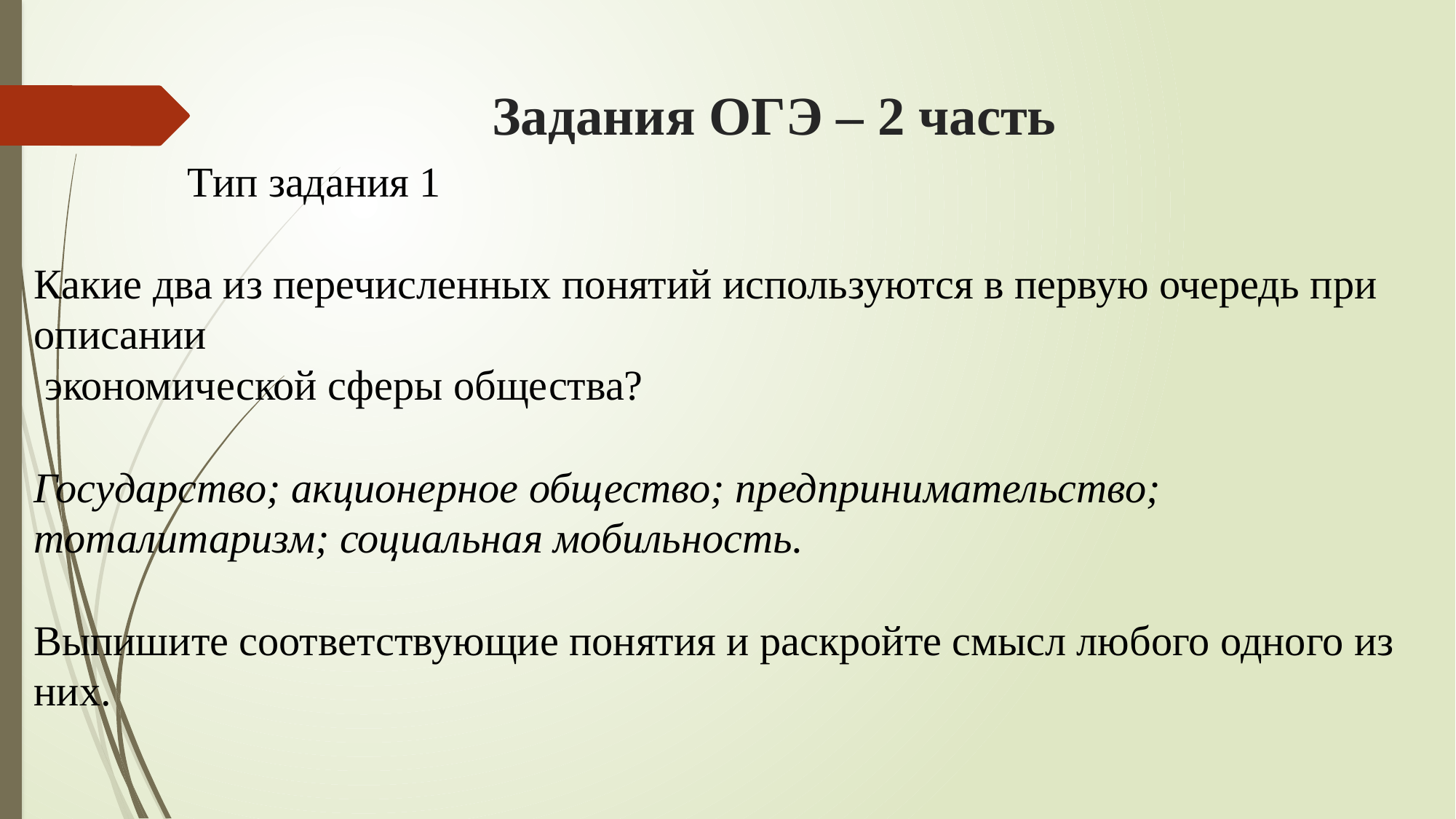

# Задания ОГЭ – 2 часть
             Тип задания 1

Какие два из перечисленных понятий используются в первую очередь при описании
 экономической сферы общества?

Государство; акционерное общество; предпринимательство; тоталитаризм; социальная мобильность.

Выпишите соответствующие понятия и раскройте смысл любого одного из них.